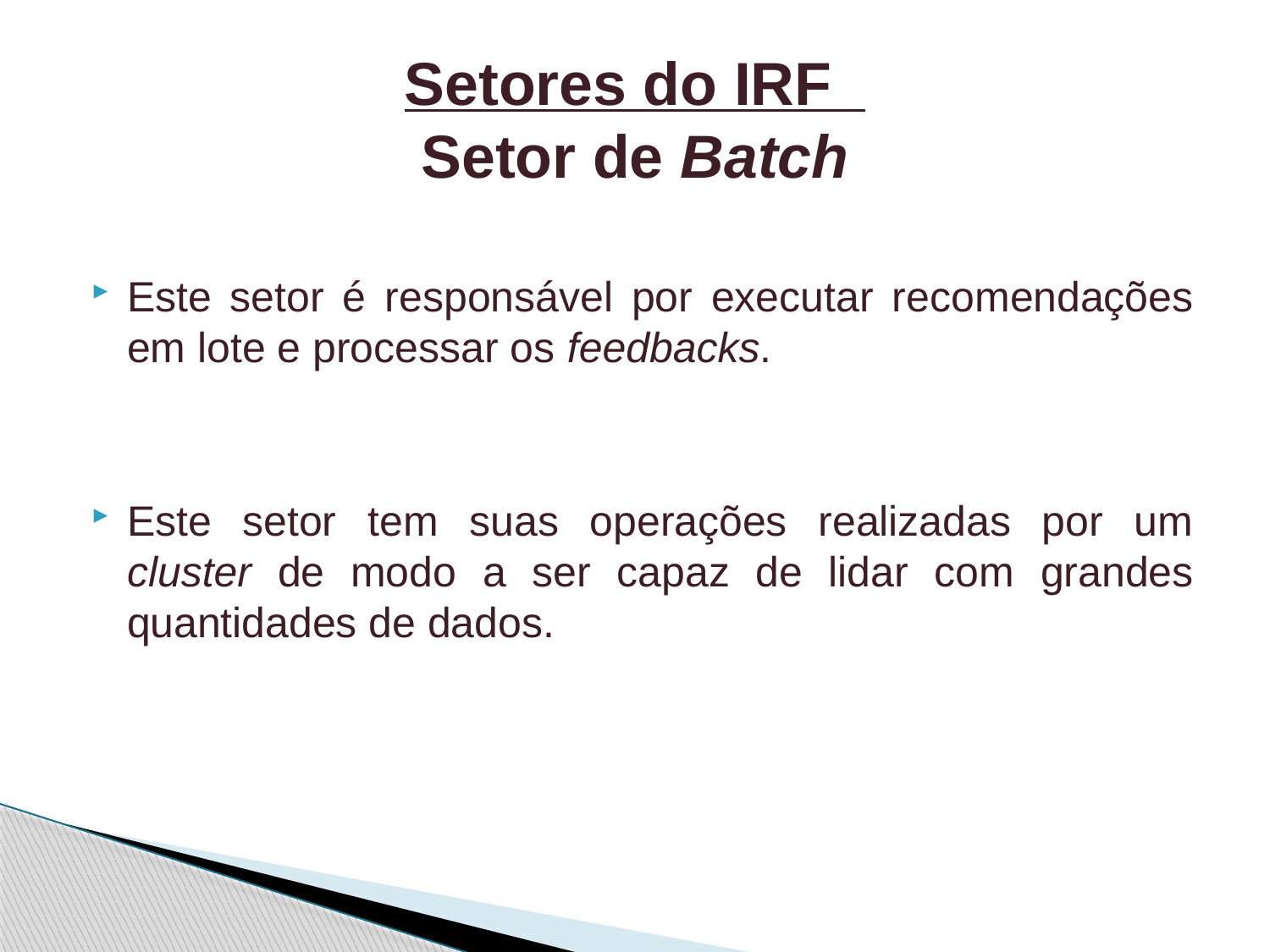

# Setores do IRF Setor de Batch

Este setor é responsável por executar recomendações em lote e processar os feedbacks.

Este setor tem suas operações realizadas por um cluster de modo a ser capaz de lidar com grandes quantidades de dados.